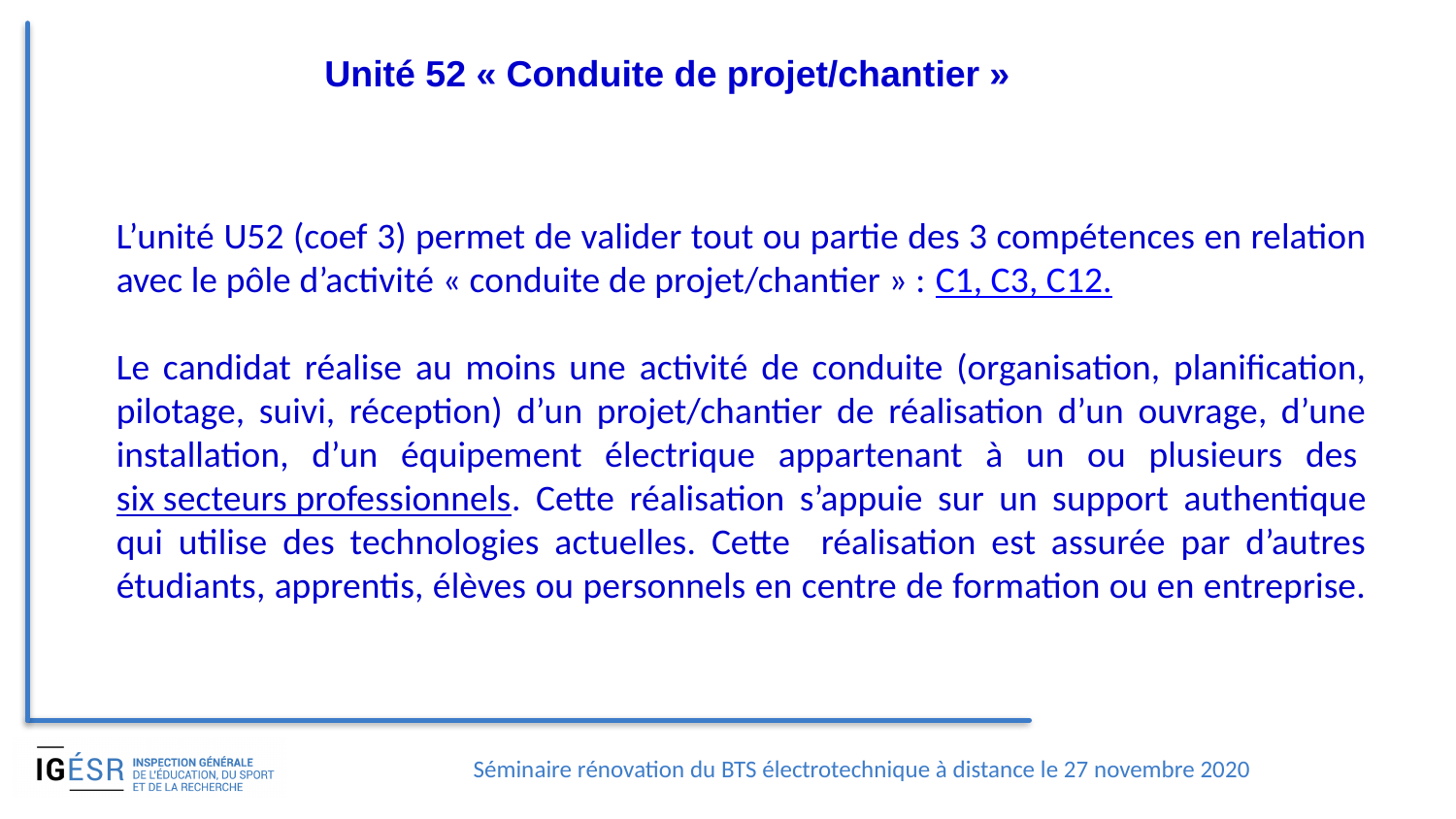

Unité 52 « Conduite de projet/chantier »
L’unité U52 (coef 3) permet de valider tout ou partie des 3 compétences en relation avec le pôle d’activité « conduite de projet/chantier » : C1, C3, C12.

Le candidat réalise au moins une activité de conduite (organisation, planification, pilotage, suivi, réception) d’un projet/chantier de réalisation d’un ouvrage, d’une installation, d’un équipement électrique appartenant à un ou plusieurs des six secteurs professionnels. Cette réalisation s’appuie sur un support authentique qui utilise des technologies actuelles. Cette  réalisation est assurée par d’autres étudiants, apprentis, élèves ou personnels en centre de formation ou en entreprise.